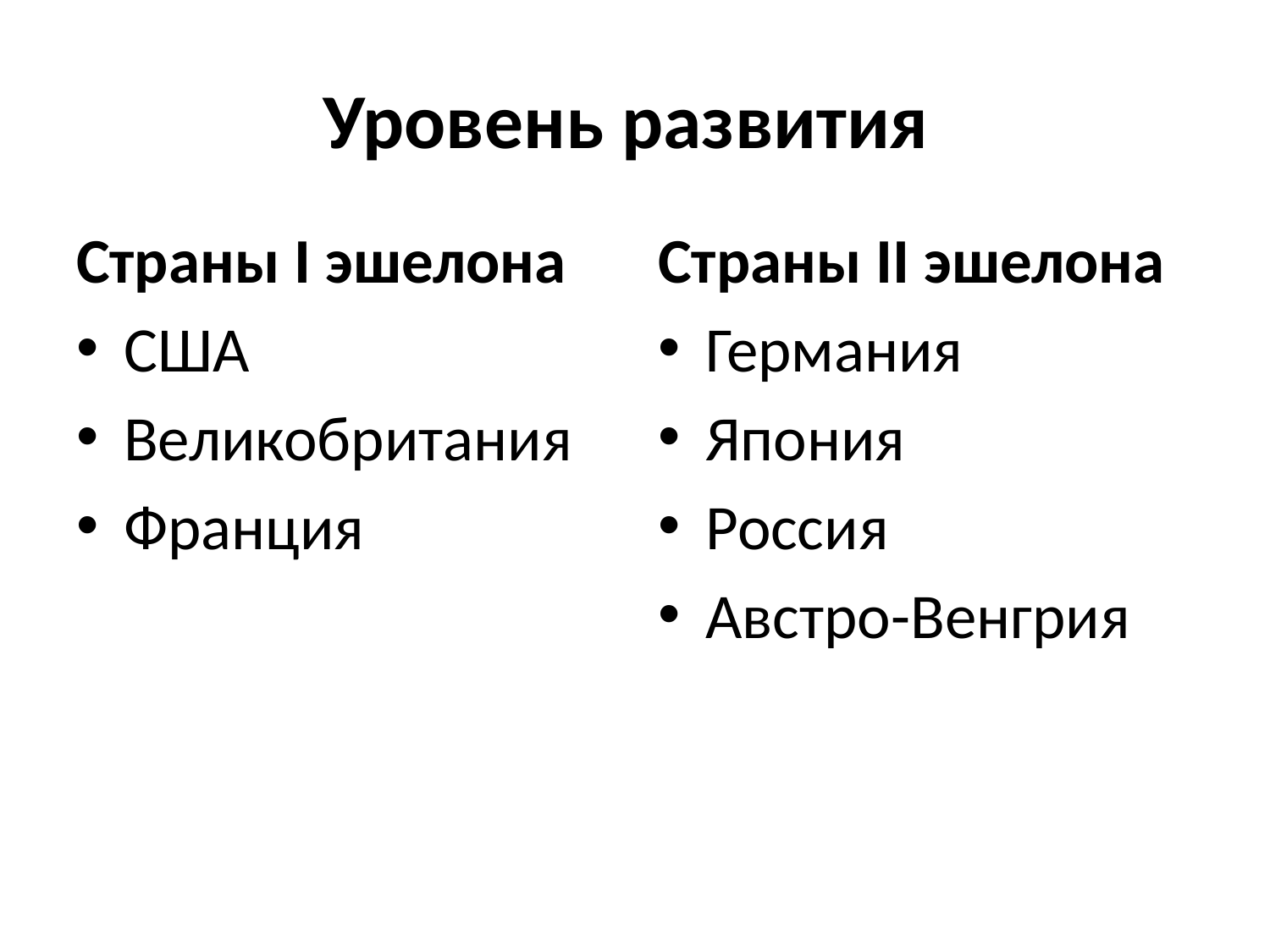

# Уровень развития
Страны I эшелона
Страны II эшелона
США
Великобритания
Франция
Германия
Япония
Россия
Австро-Венгрия